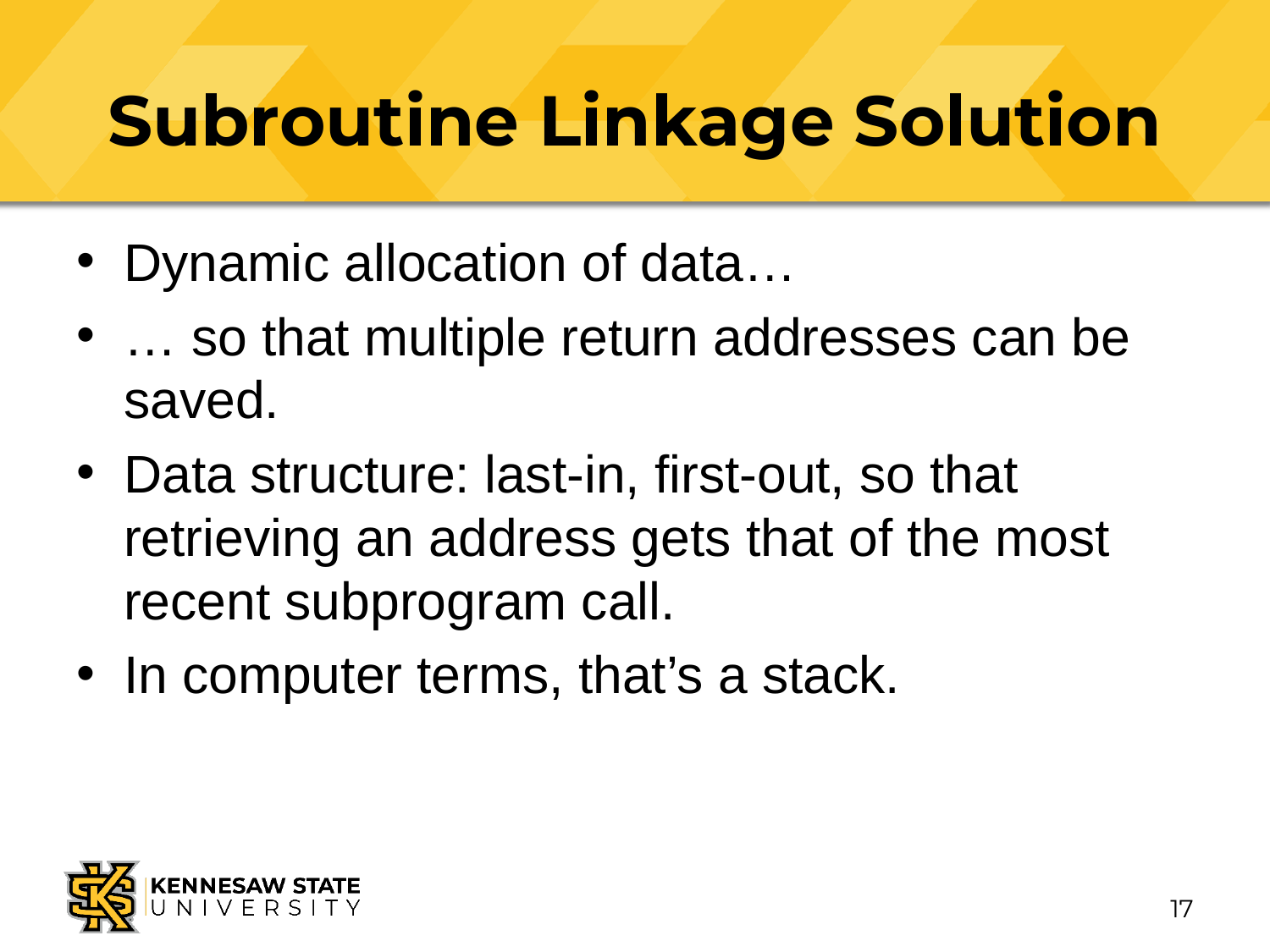

# Subroutine Linkage Solution
Dynamic allocation of data…
… so that multiple return addresses can be saved.
Data structure: last-in, first-out, so that retrieving an address gets that of the most recent subprogram call.
In computer terms, that’s a stack.
17